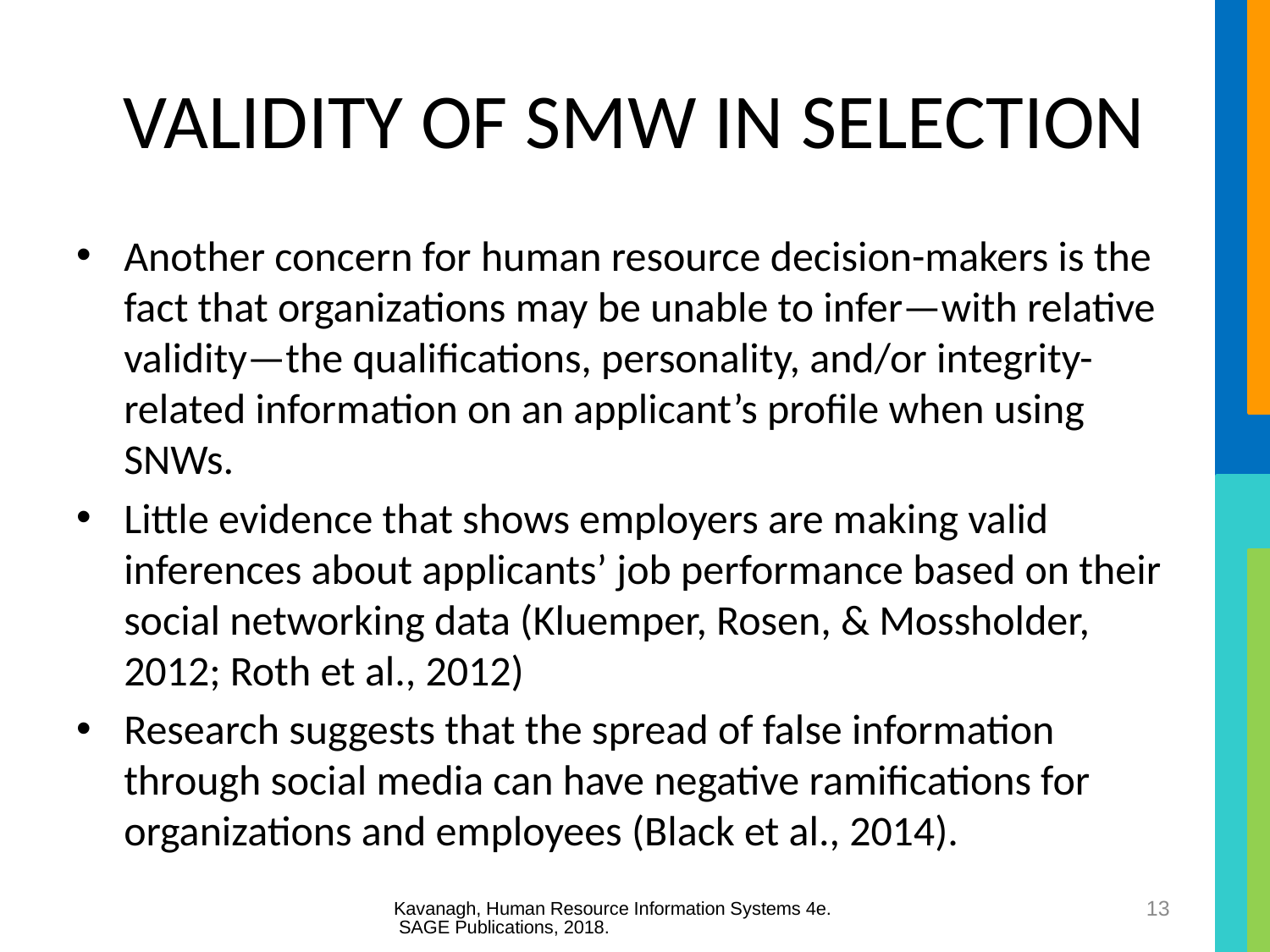

# VALIDITY OF SMW IN SELECTION
Another concern for human resource decision-makers is the fact that organizations may be unable to infer—with relative validity—the qualifications, personality, and/or integrity-related information on an applicant’s profile when using SNWs.
Little evidence that shows employers are making valid inferences about applicants’ job performance based on their social networking data (Kluemper, Rosen, & Mossholder, 2012; Roth et al., 2012)
Research suggests that the spread of false information through social media can have negative ramifications for organizations and employees (Black et al., 2014).
Kavanagh, Human Resource Information Systems 4e. SAGE Publications, 2018.
13